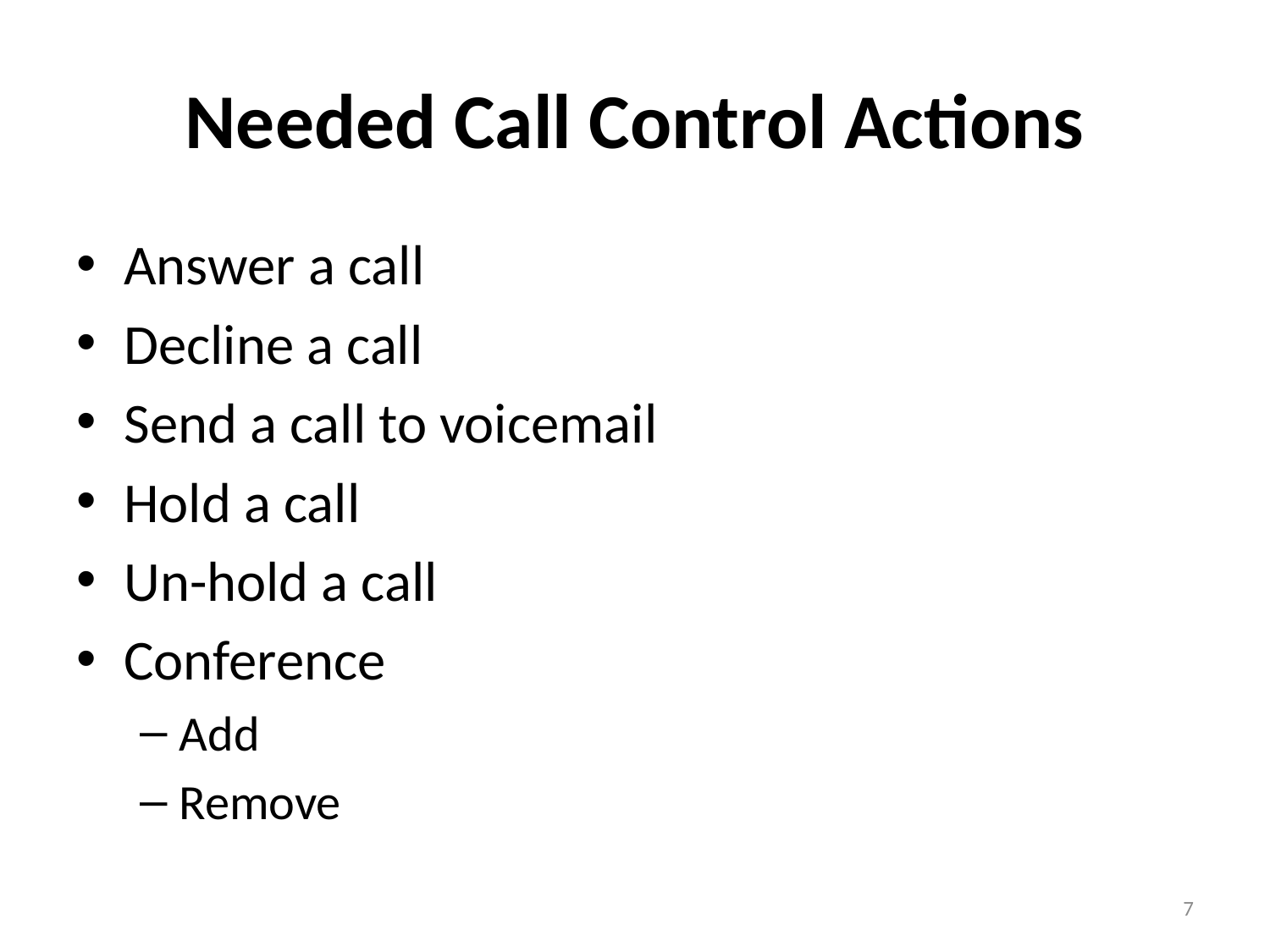

# Needed Call Control Actions
Answer a call
Decline a call
Send a call to voicemail
Hold a call
Un-hold a call
Conference
Add
Remove

7